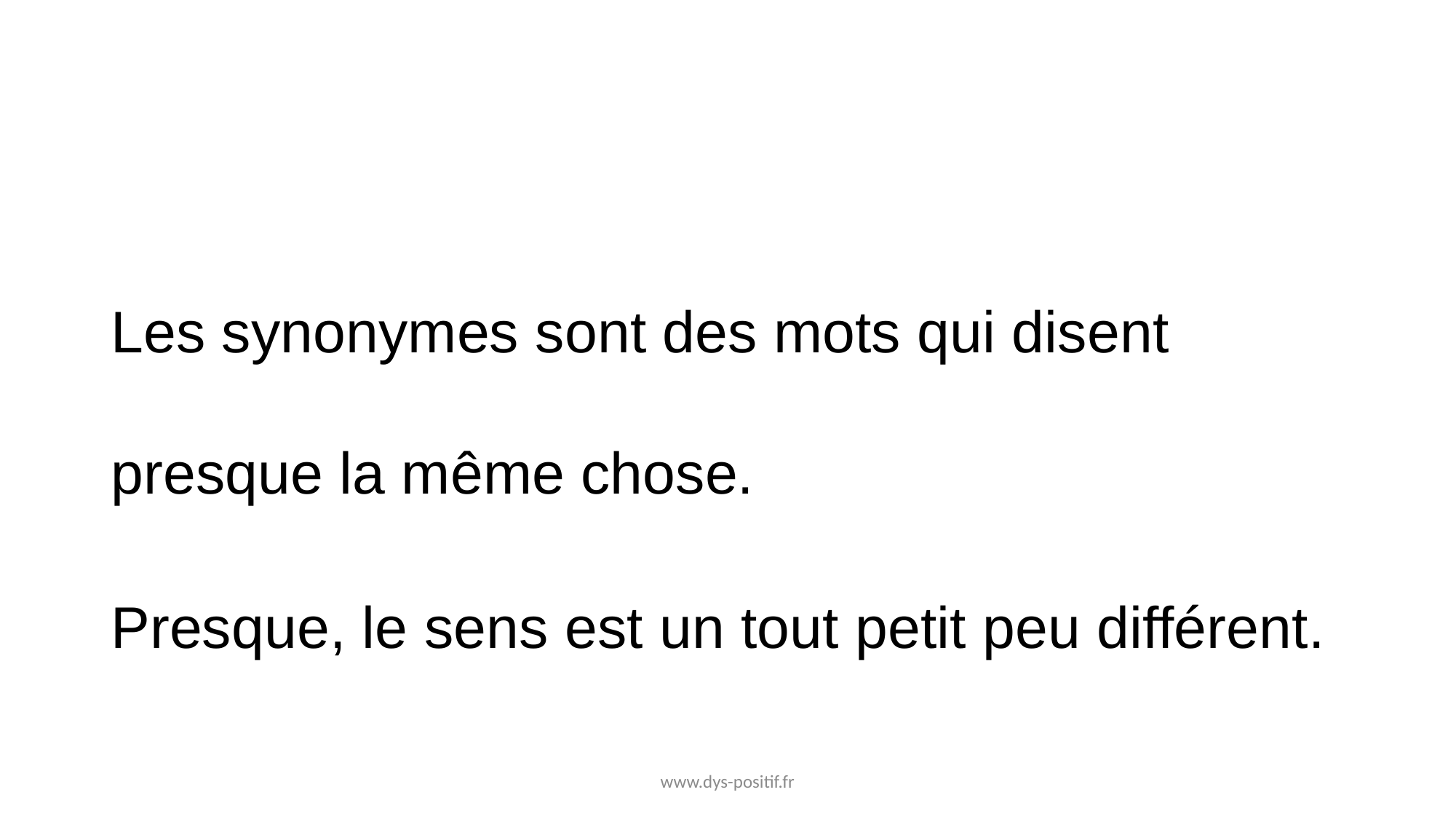

Les synonymes sont des mots qui disent presque la même chose.
Presque, le sens est un tout petit peu différent.
www.dys-positif.fr